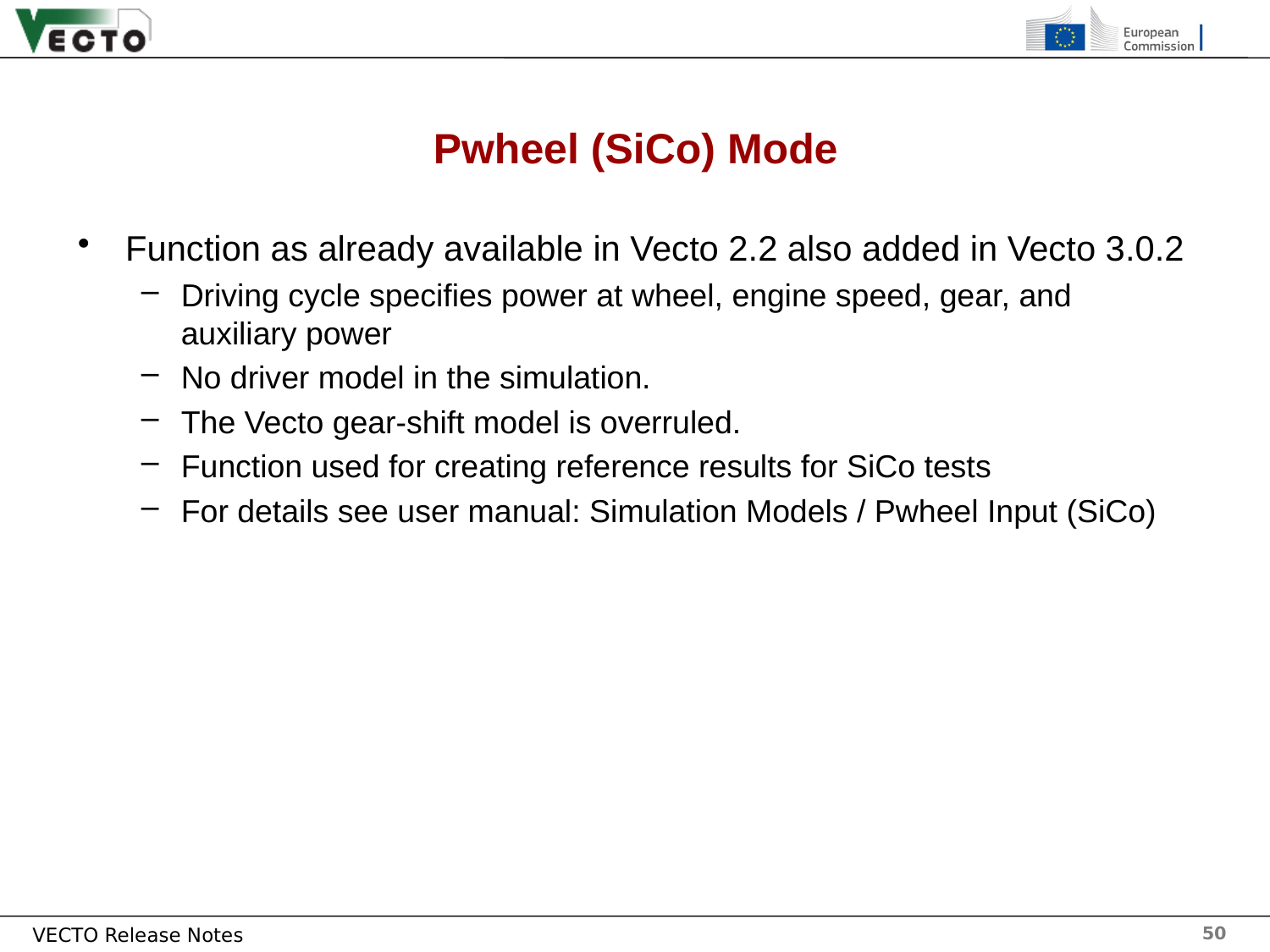

# Pwheel (SiCo) Mode
Function as already available in Vecto 2.2 also added in Vecto 3.0.2
Driving cycle specifies power at wheel, engine speed, gear, and auxiliary power
No driver model in the simulation.
The Vecto gear-shift model is overruled.
Function used for creating reference results for SiCo tests
For details see user manual: Simulation Models / Pwheel Input (SiCo)